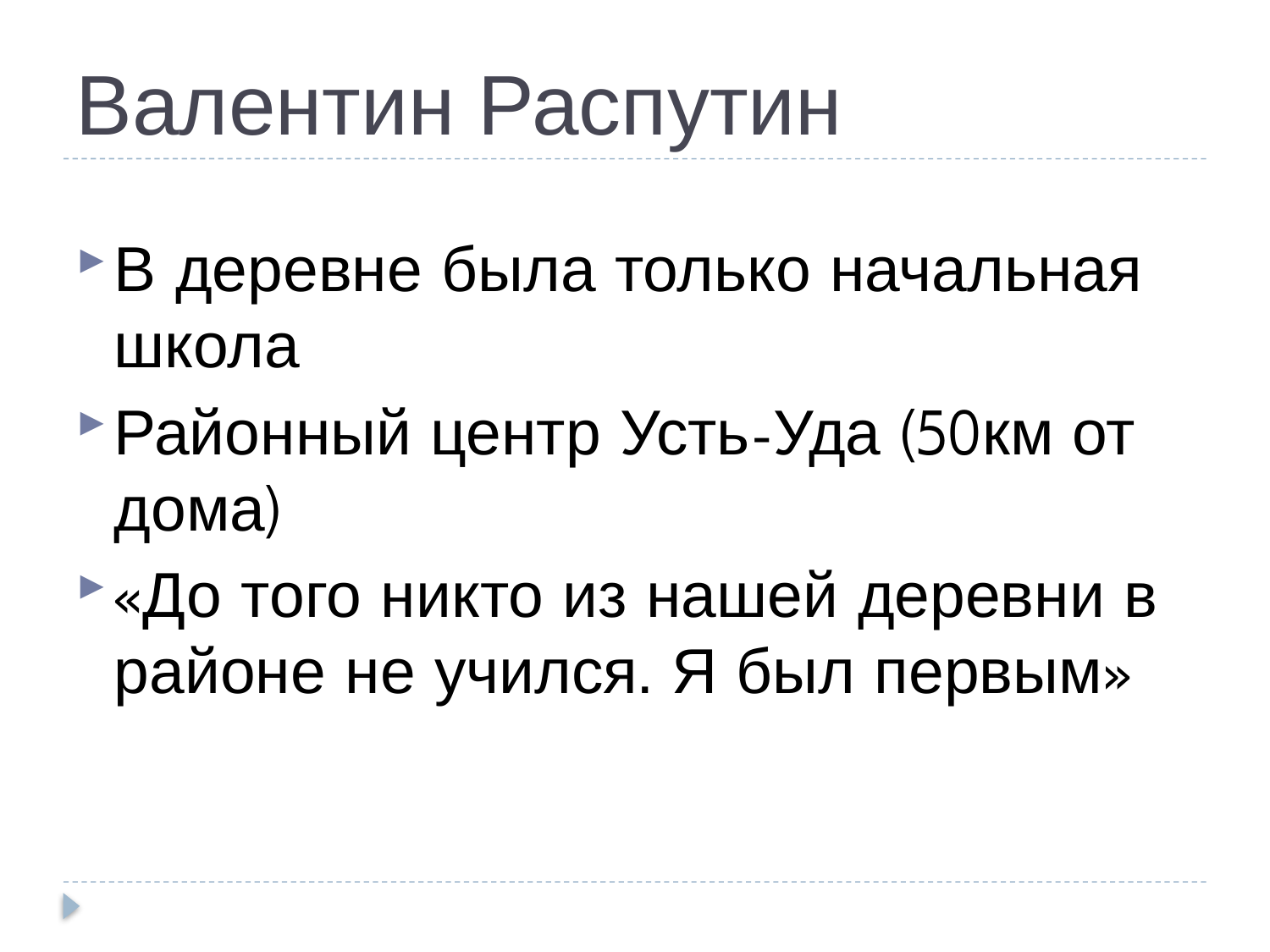

# Валентин Распутин
В деревне была только начальная школа
Районный центр Усть-Уда (50км от дома)
«До того никто из нашей деревни в районе не учился. Я был первым»